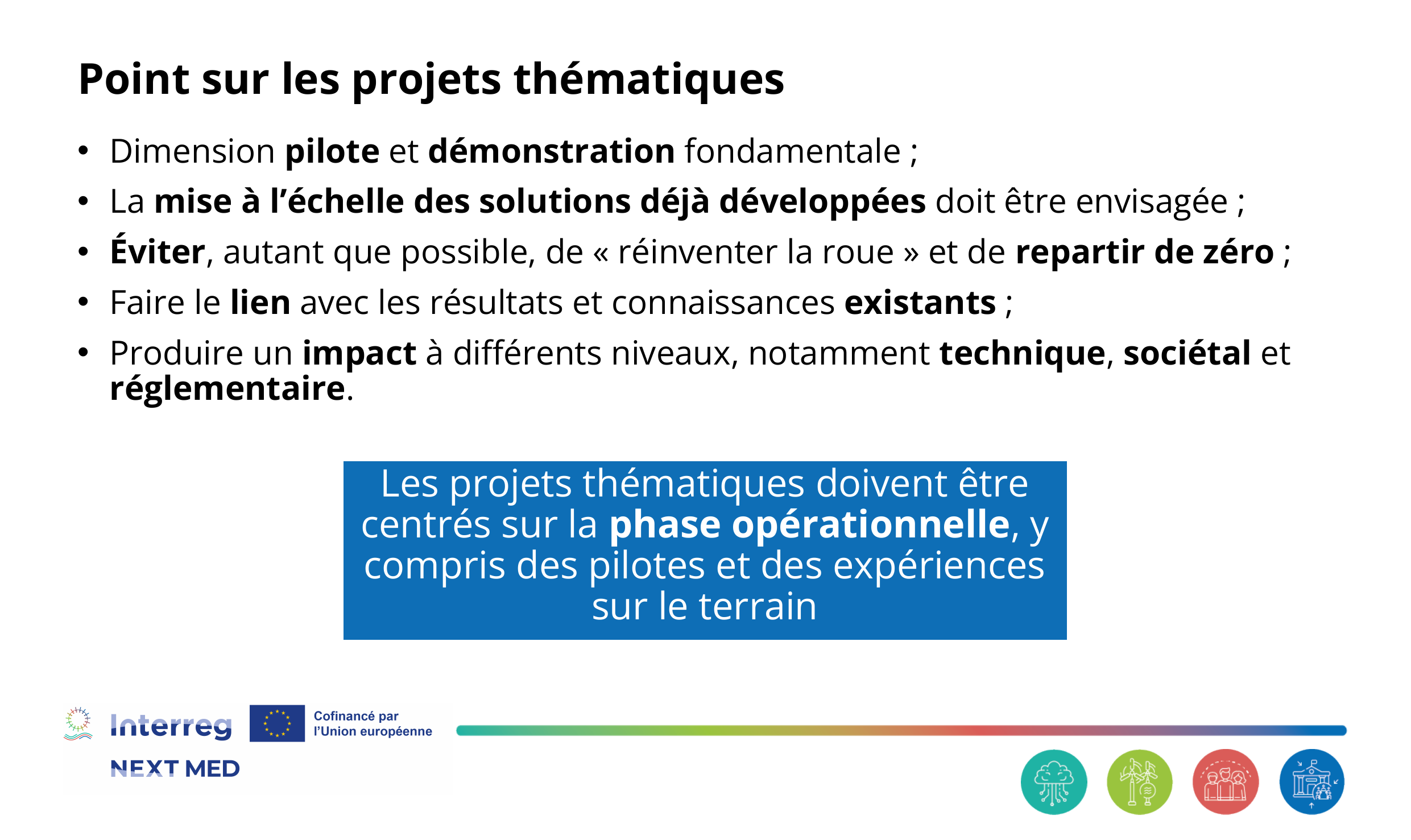

# Point sur les projets thématiques
Dimension pilote et démonstration fondamentale ;
La mise à l’échelle des solutions déjà développées doit être envisagée ;
Éviter, autant que possible, de « réinventer la roue » et de repartir de zéro ;
Faire le lien avec les résultats et connaissances existants ;
Produire un impact à différents niveaux, notamment technique, sociétal et réglementaire.

Les projets thématiques doivent être centrés sur la phase opérationnelle, y compris des pilotes et des expériences sur le terrain